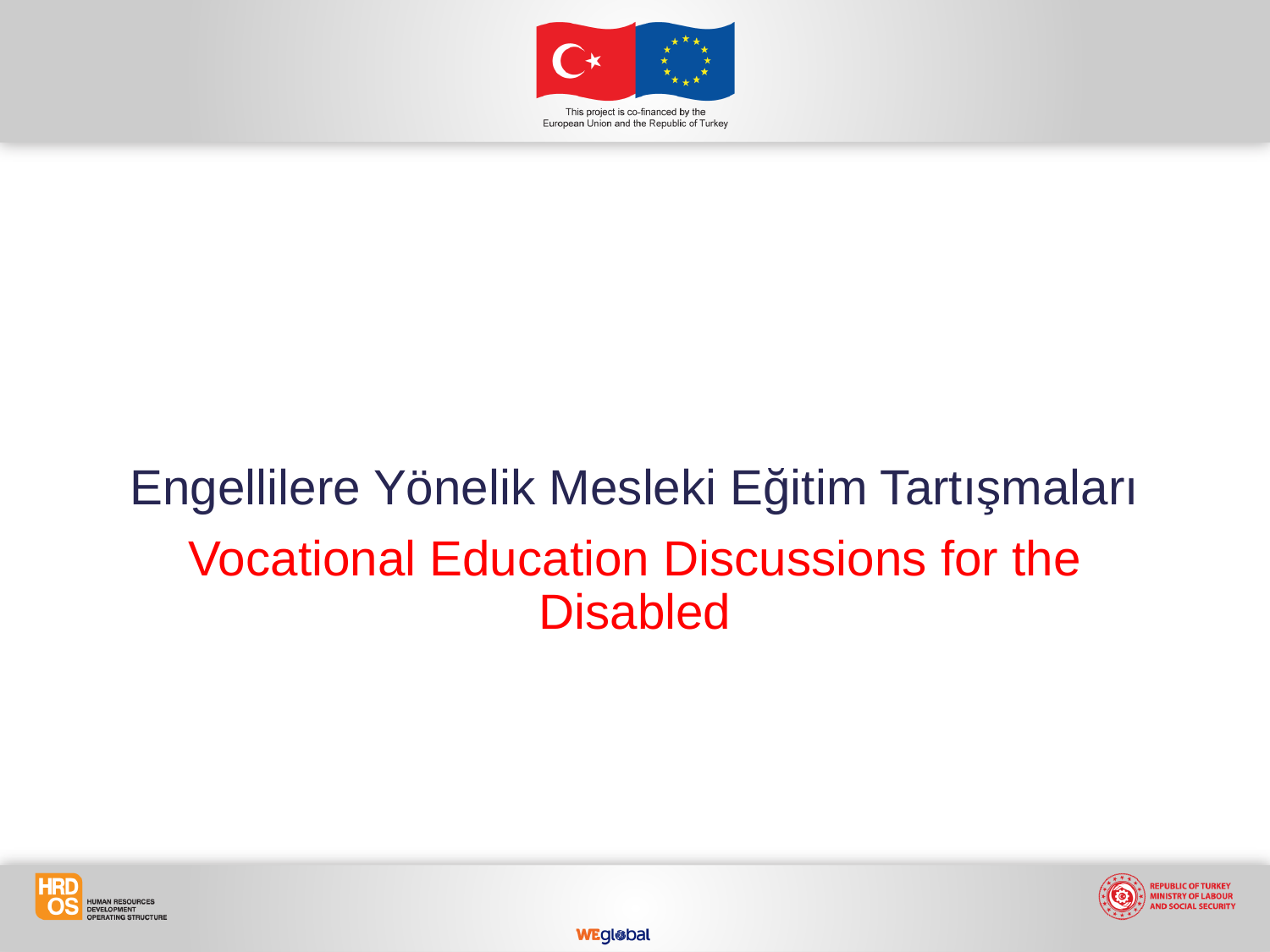

Engellilere Yönelik Mesleki Eğitim Tartışmaları
Vocational Education Discussions for the Disabled